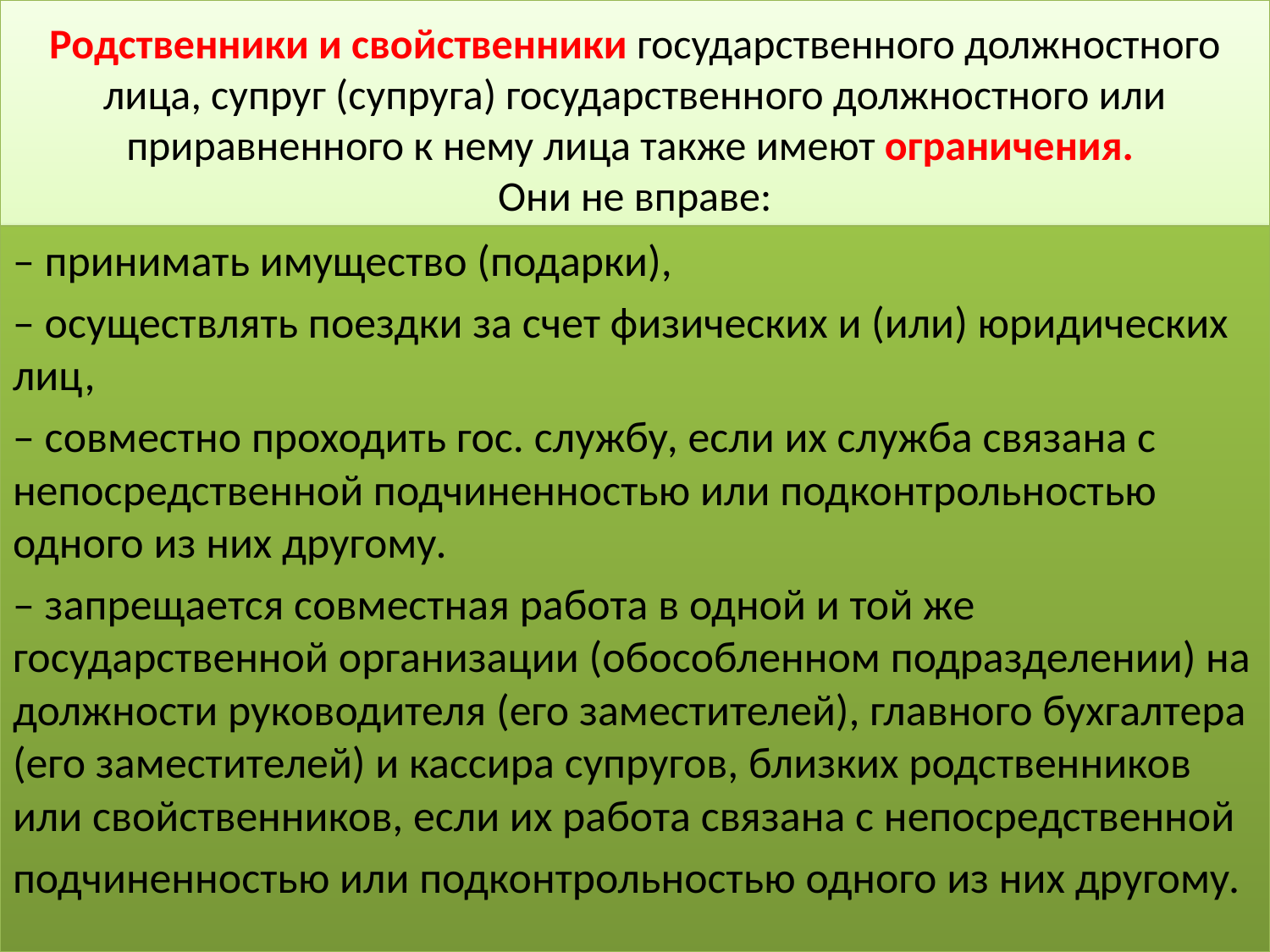

# Родственники и свойственники государственного должностного лица, супруг (супруга) государственного должностного или приравненного к нему лица также имеют ограничения. Они не вправе:
– принимать имущество (подарки),
– осуществлять поездки за счет физических и (или) юридических лиц,
– совместно проходить гос. службу, если их служба связана с непосредственной подчиненностью или подконтрольностью одного из них другому.
– запрещается совместная работа в одной и той же государственной организации (обособленном подразделении) на должности руководителя (его заместителей), главного бухгалтера (его заместителей) и кассира супругов, близких родственников или свойственников, если их работа связана с непосредственной
подчиненностью или подконтрольностью одного из них другому.

34